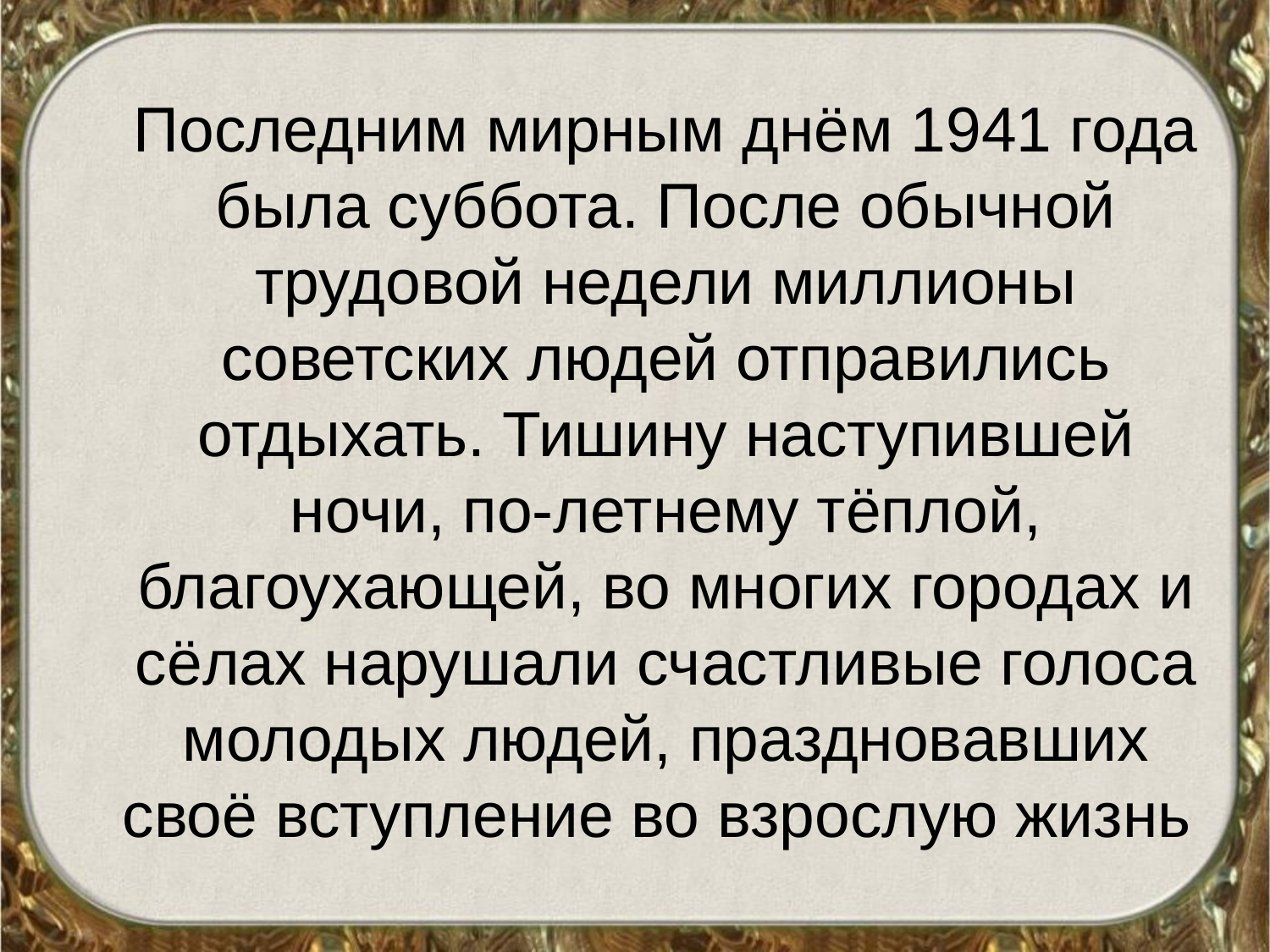

Последним мирным днём 1941 года была суббота. После обычной трудовой недели миллионы советских людей отправились отдыхать. Тишину наступившей ночи, по-летнему тёплой, благоухающей, во многих городах и сёлах нарушали счастливые голоса молодых людей, праздновавших своё вступление во взрослую жизнь